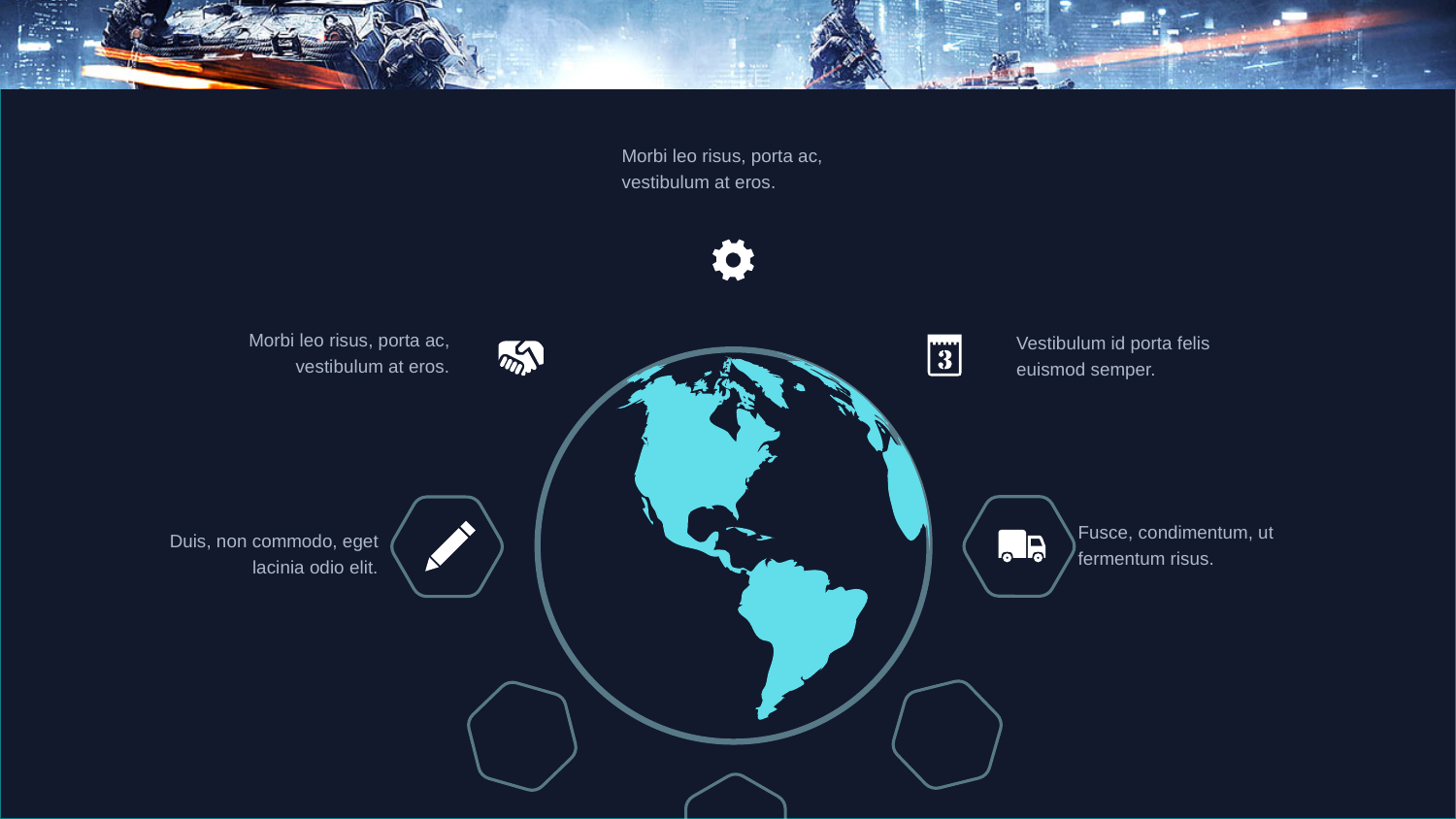

Morbi leo risus, porta ac, vestibulum at eros.

Morbi leo risus, porta ac, vestibulum at eros.
Vestibulum id porta felis euismod semper.

Fusce, condimentum, ut fermentum risus.

Duis, non commodo, eget lacinia odio elit.